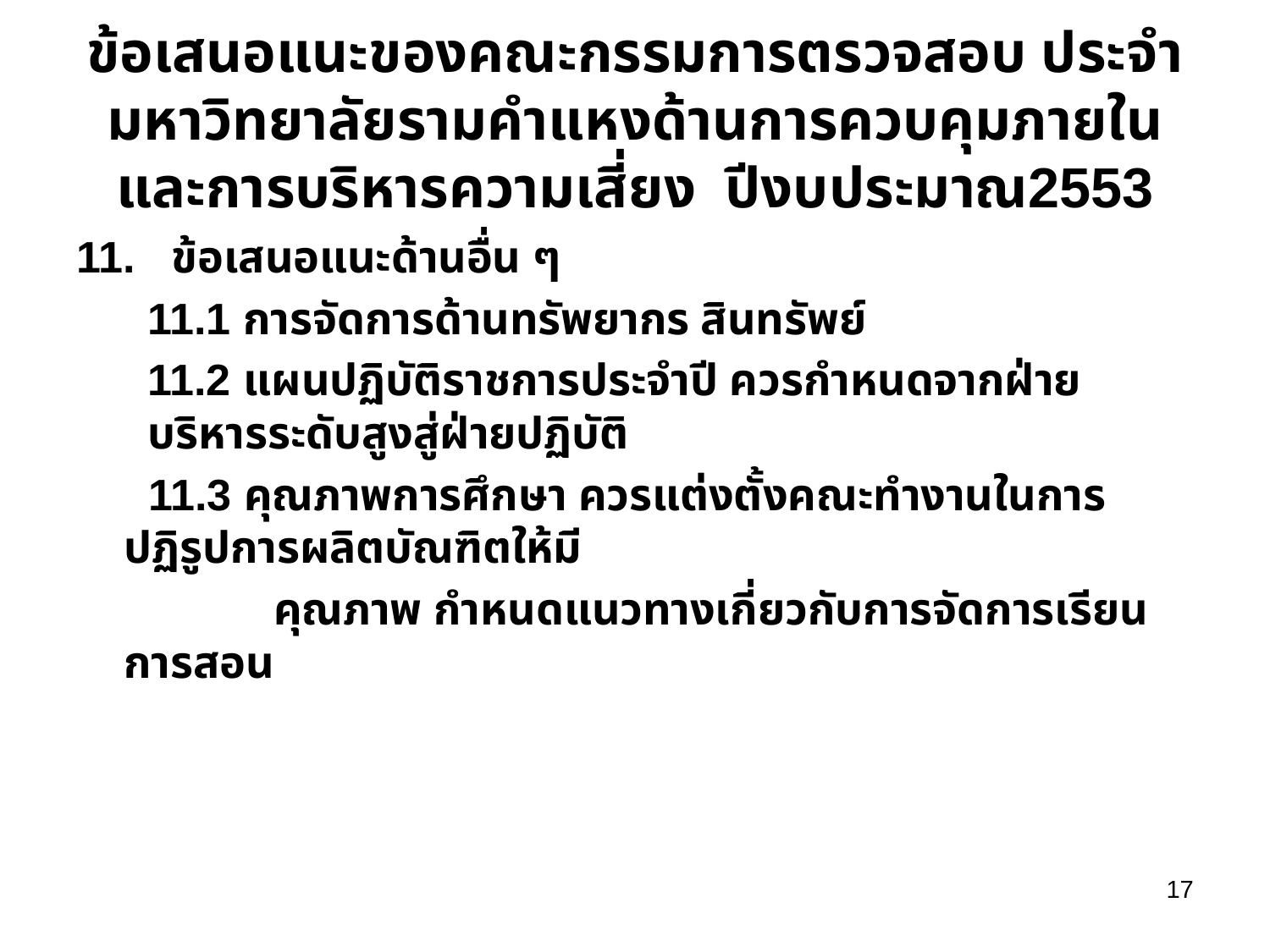

# ข้อเสนอแนะของคณะกรรมการตรวจสอบ ประจำมหาวิทยาลัยรามคำแหงด้านการควบคุมภายในและการบริหารความเสี่ยง  ปีงบประมาณ2553
11.   ข้อเสนอแนะด้านอื่น ๆ
	11.1 การจัดการด้านทรัพยากร สินทรัพย์
	11.2 แผนปฏิบัติราชการประจำปี ควรกำหนดจากฝ่ายบริหารระดับสูงสู่ฝ่ายปฏิบัติ
	  11.3 คุณภาพการศึกษา ควรแต่งตั้งคณะทำงานในการปฏิรูปการผลิตบัณฑิตให้มี
		  คุณภาพ กำหนดแนวทางเกี่ยวกับการจัดการเรียน การสอน
17